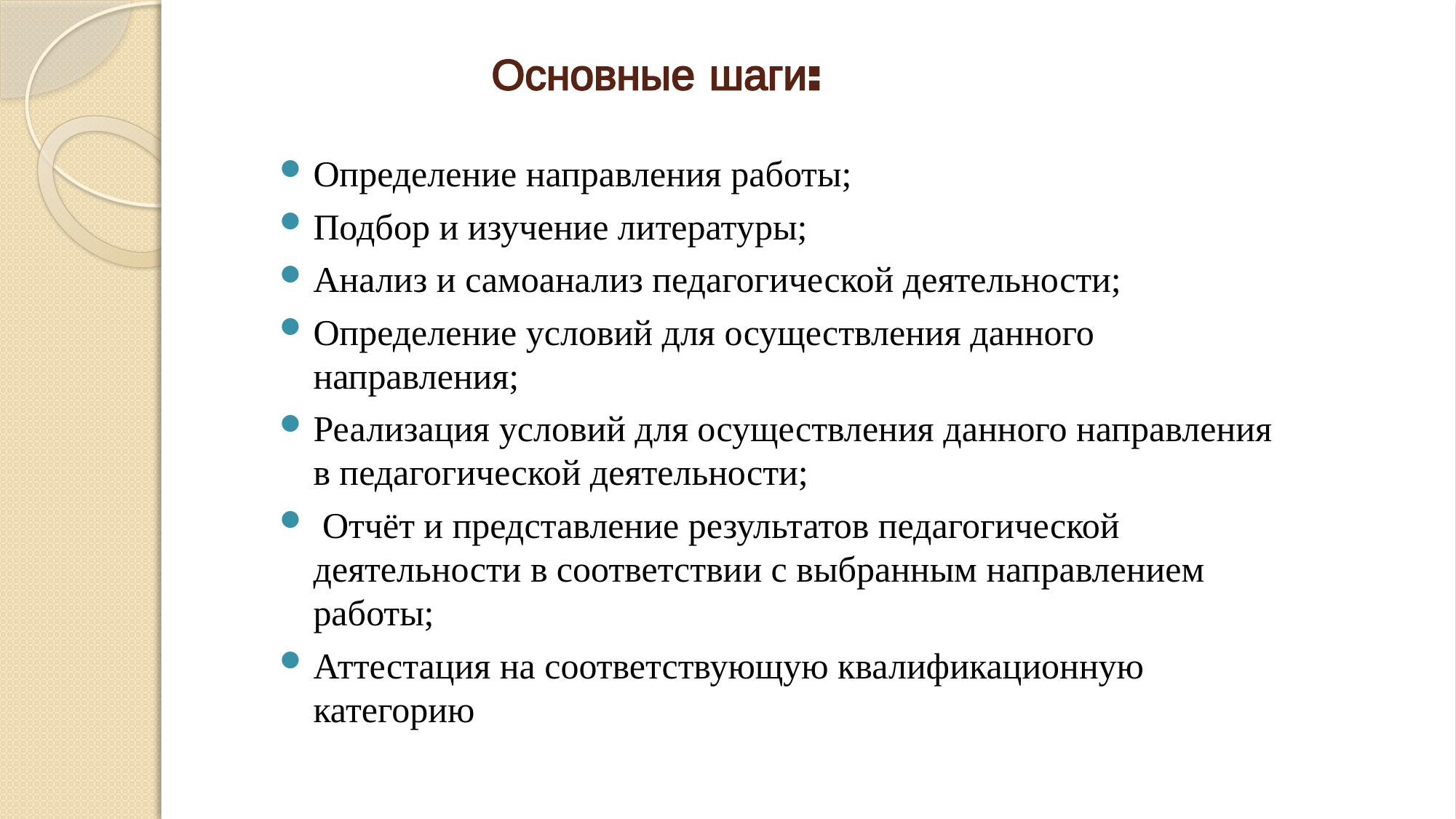

# Основные шаги:
Определение направления работы;
Подбор и изучение литературы;
Анализ и самоанализ педагогической деятельности;
Определение условий для осуществления данного направления;
Реализация условий для осуществления данного направления в педагогической деятельности;
 Отчёт и представление результатов педагогической деятельности в соответствии с выбранным направлением работы;
Аттестация на соответствующую квалификационную категорию